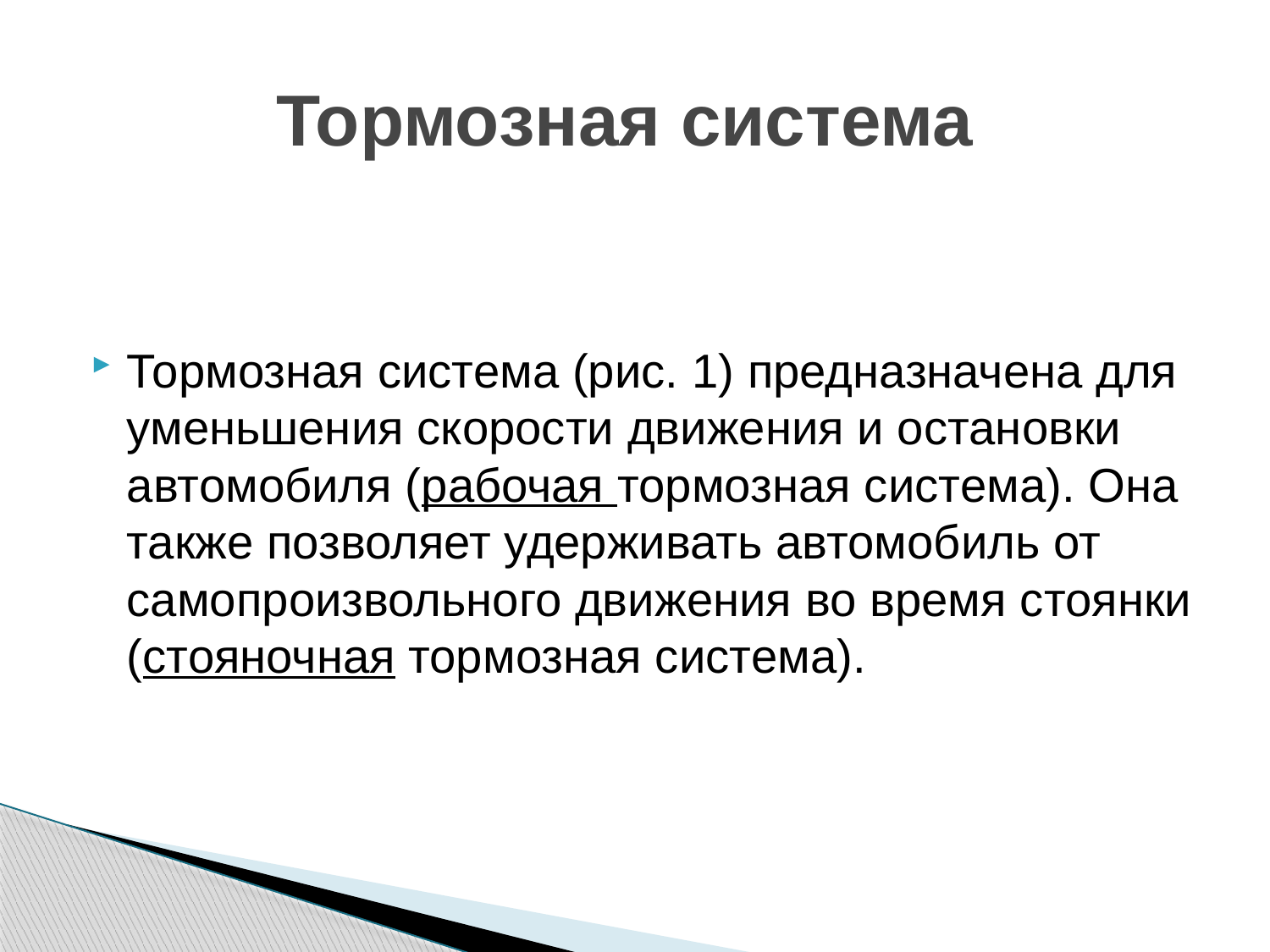

# Тормозная система

Тормозная система (рис. 1) предназначена для уменьшения скорости движения и остановки автомобиля (рабочая тормозная система). Она также позволяет удерживать автомобиль от самопроизвольного движения во время стоянки (стояночная тормозная система).